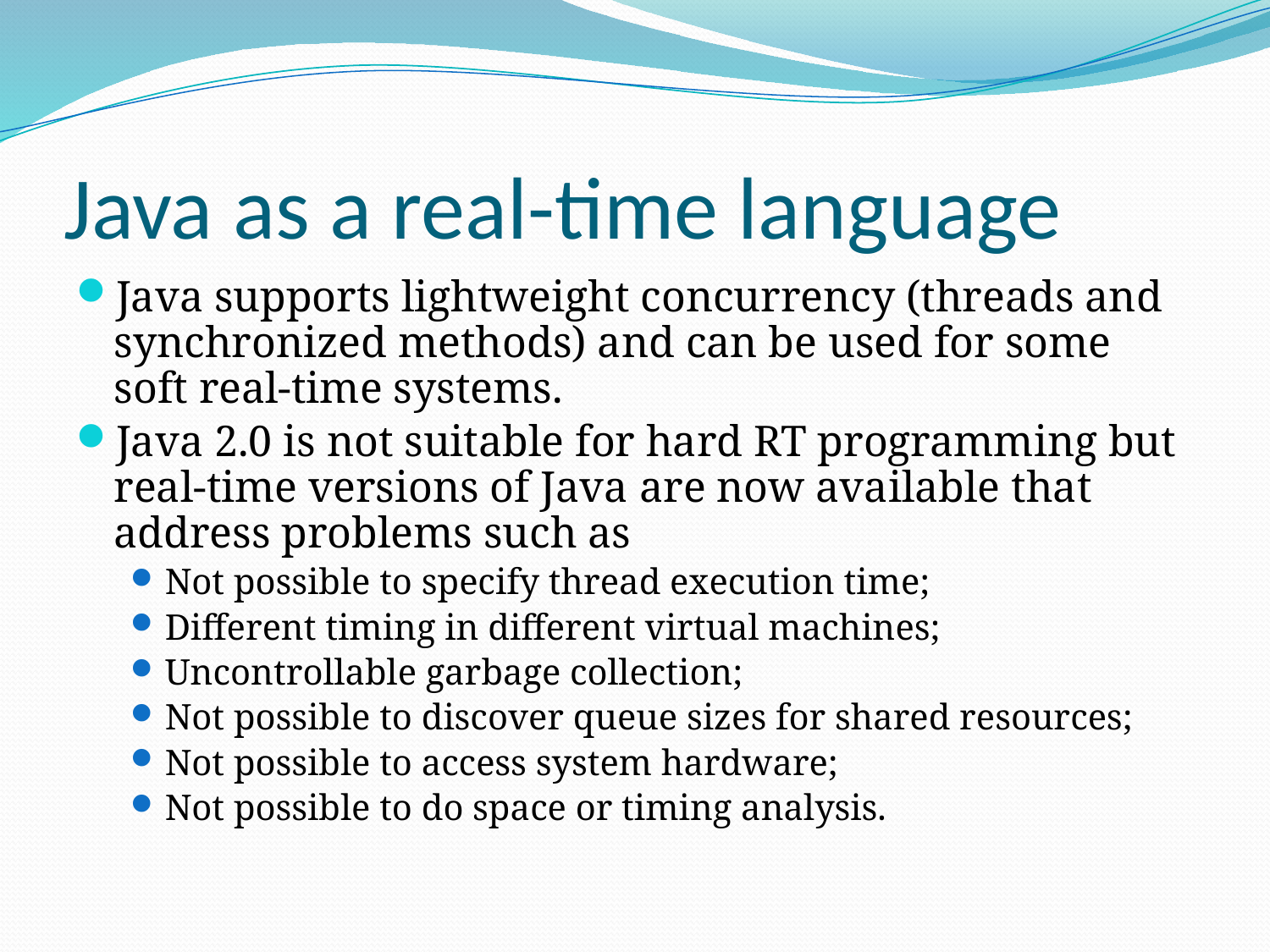

# Java as a real-time language
Java supports lightweight concurrency (threads and synchronized methods) and can be used for some soft real-time systems.
Java 2.0 is not suitable for hard RT programming but real-time versions of Java are now available that address problems such as
Not possible to specify thread execution time;
Different timing in different virtual machines;
Uncontrollable garbage collection;
Not possible to discover queue sizes for shared resources;
Not possible to access system hardware;
Not possible to do space or timing analysis.